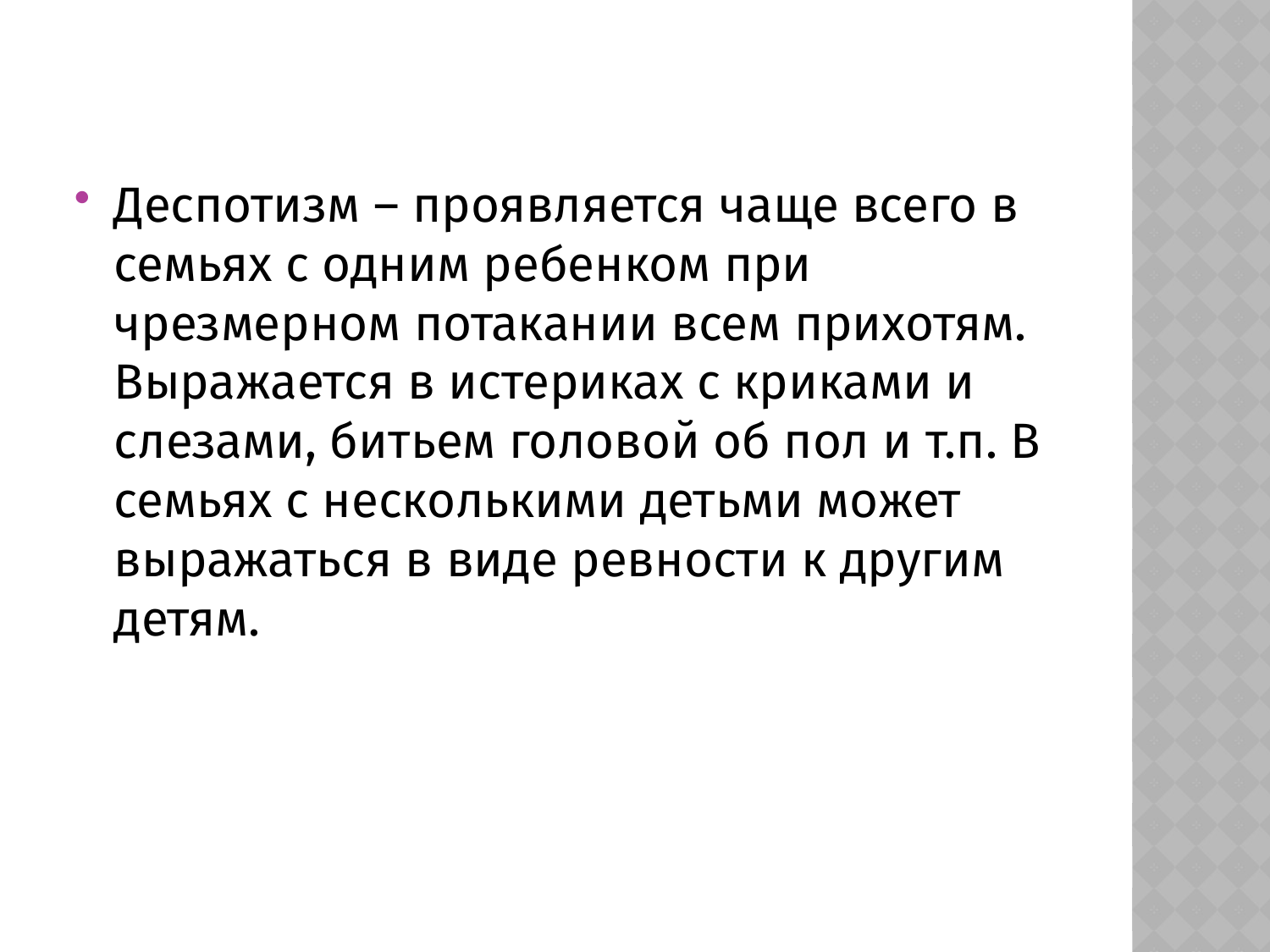

Деспотизм – проявляется чаще всего в семьях с одним ребенком при чрезмерном потакании всем прихотям. Выражается в истериках с криками и слезами, битьем головой об пол и т.п. В семьях с несколькими детьми может выражаться в виде ревности к другим детям.